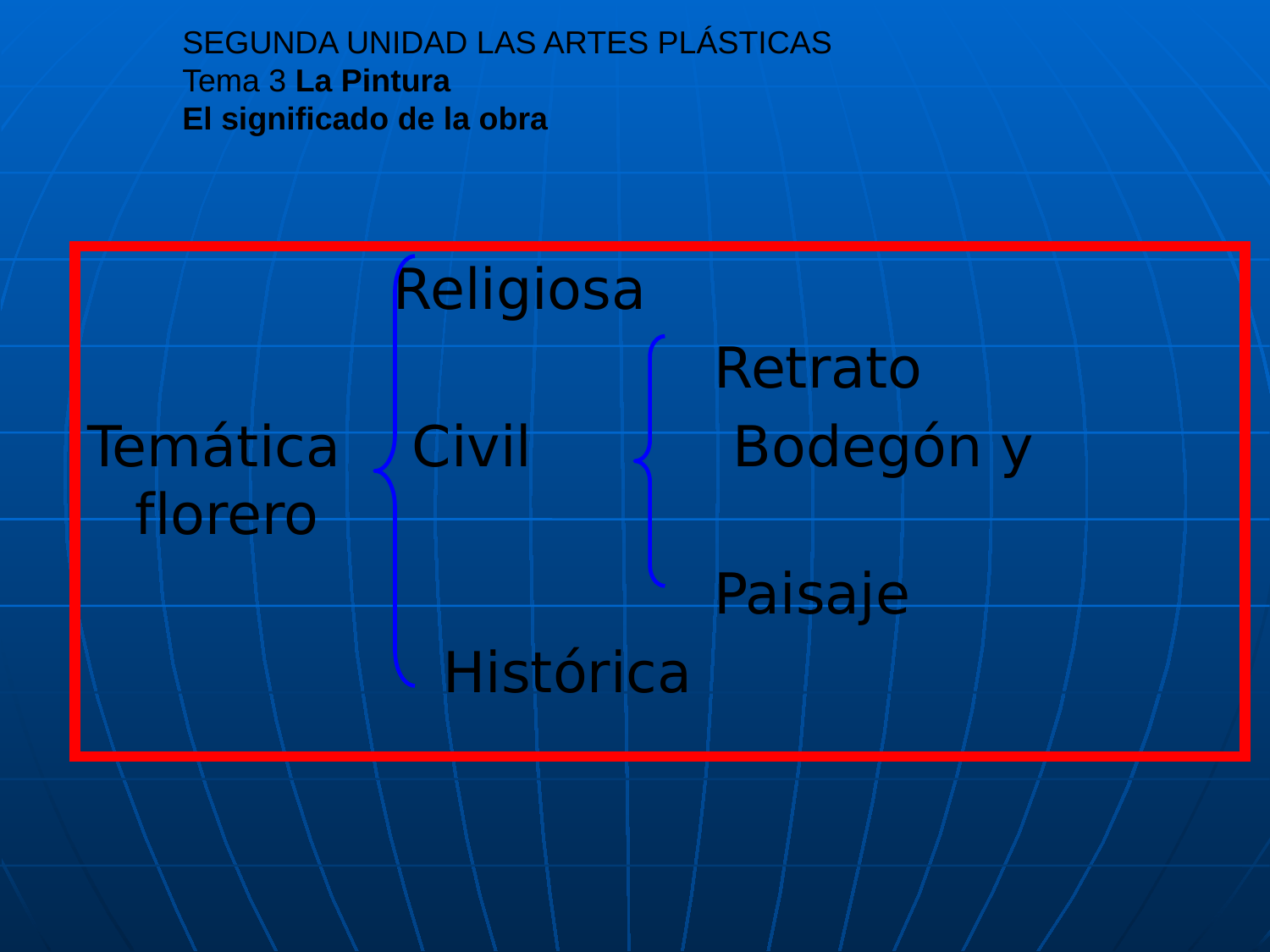

# SEGUNDA UNIDAD LAS ARTES PLÁSTICAS Tema 3 La Pintura El significado de la obra
                 Religiosa
				           Retrato
Temática    Civil	     Bodegón y florero
				           Paisaje
			   Histórica